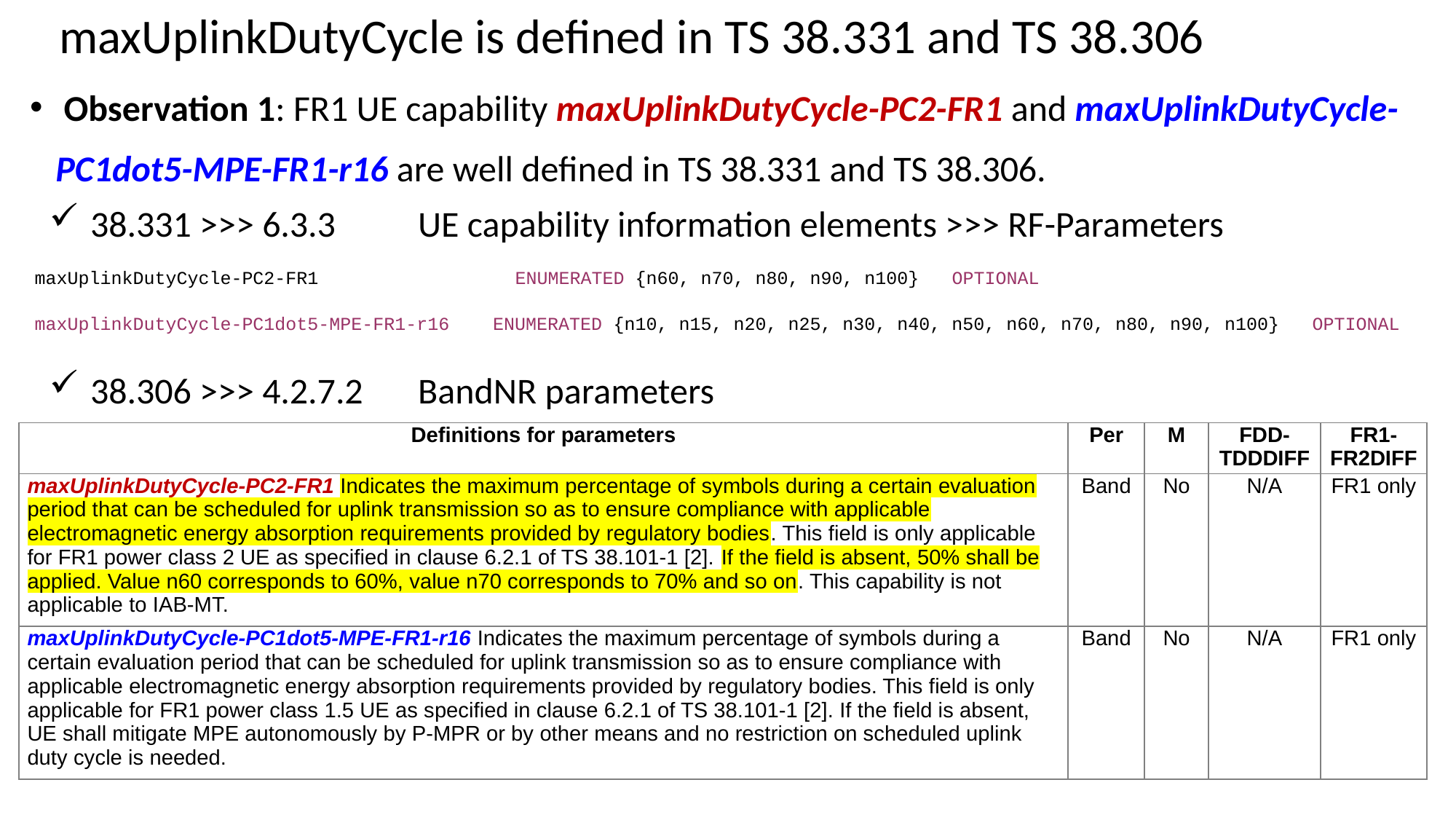

# maxUplinkDutyCycle is defined in TS 38.331 and TS 38.306
 Observation 1: FR1 UE capability maxUplinkDutyCycle-PC2-FR1 and maxUplinkDutyCycle-PC1dot5-MPE-FR1-r16 are well defined in TS 38.331 and TS 38.306.
38.331 >>> 6.3.3	UE capability information elements >>> RF-Parameters
 maxUplinkDutyCycle-PC2-FR1                  ENUMERATED {n60, n70, n80, n90, n100}   OPTIONAL  maxUplinkDutyCycle-PC1dot5-MPE-FR1-r16    ENUMERATED {n10, n15, n20, n25, n30, n40, n50, n60, n70, n80, n90, n100}   OPTIONAL
38.306 >>> 4.2.7.2	BandNR parameters
| Definitions for parameters | Per | M | FDD-TDDDIFF | FR1-FR2DIFF |
| --- | --- | --- | --- | --- |
| maxUplinkDutyCycle-PC2-FR1 Indicates the maximum percentage of symbols during a certain evaluation period that can be scheduled for uplink transmission so as to ensure compliance with applicable electromagnetic energy absorption requirements provided by regulatory bodies. This field is only applicable for FR1 power class 2 UE as specified in clause 6.2.1 of TS 38.101-1 [2]. If the field is absent, 50% shall be applied. Value n60 corresponds to 60%, value n70 corresponds to 70% and so on. This capability is not applicable to IAB-MT. | Band | No | N/A | FR1 only |
| maxUplinkDutyCycle-PC1dot5-MPE-FR1-r16 Indicates the maximum percentage of symbols during a certain evaluation period that can be scheduled for uplink transmission so as to ensure compliance with applicable electromagnetic energy absorption requirements provided by regulatory bodies. This field is only applicable for FR1 power class 1.5 UE as specified in clause 6.2.1 of TS 38.101-1 [2]. If the field is absent, UE shall mitigate MPE autonomously by P-MPR or by other means and no restriction on scheduled uplink duty cycle is needed. | Band | No | N/A | FR1 only |